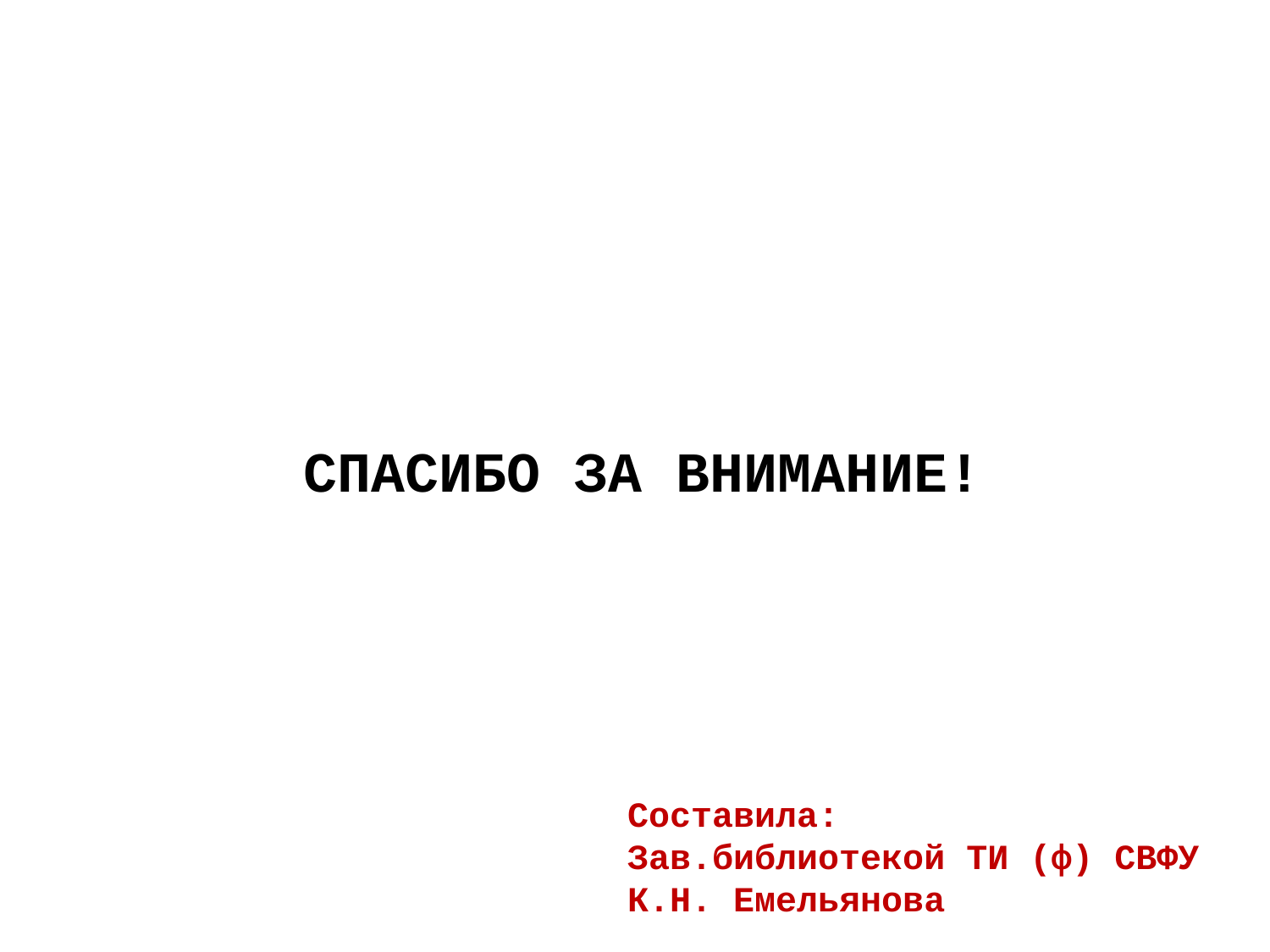

# СПАСИБО ЗА ВНИМАНИЕ!
Составила:
Зав.библиотекой ТИ (ф) СВФУ К.Н. Емельянова